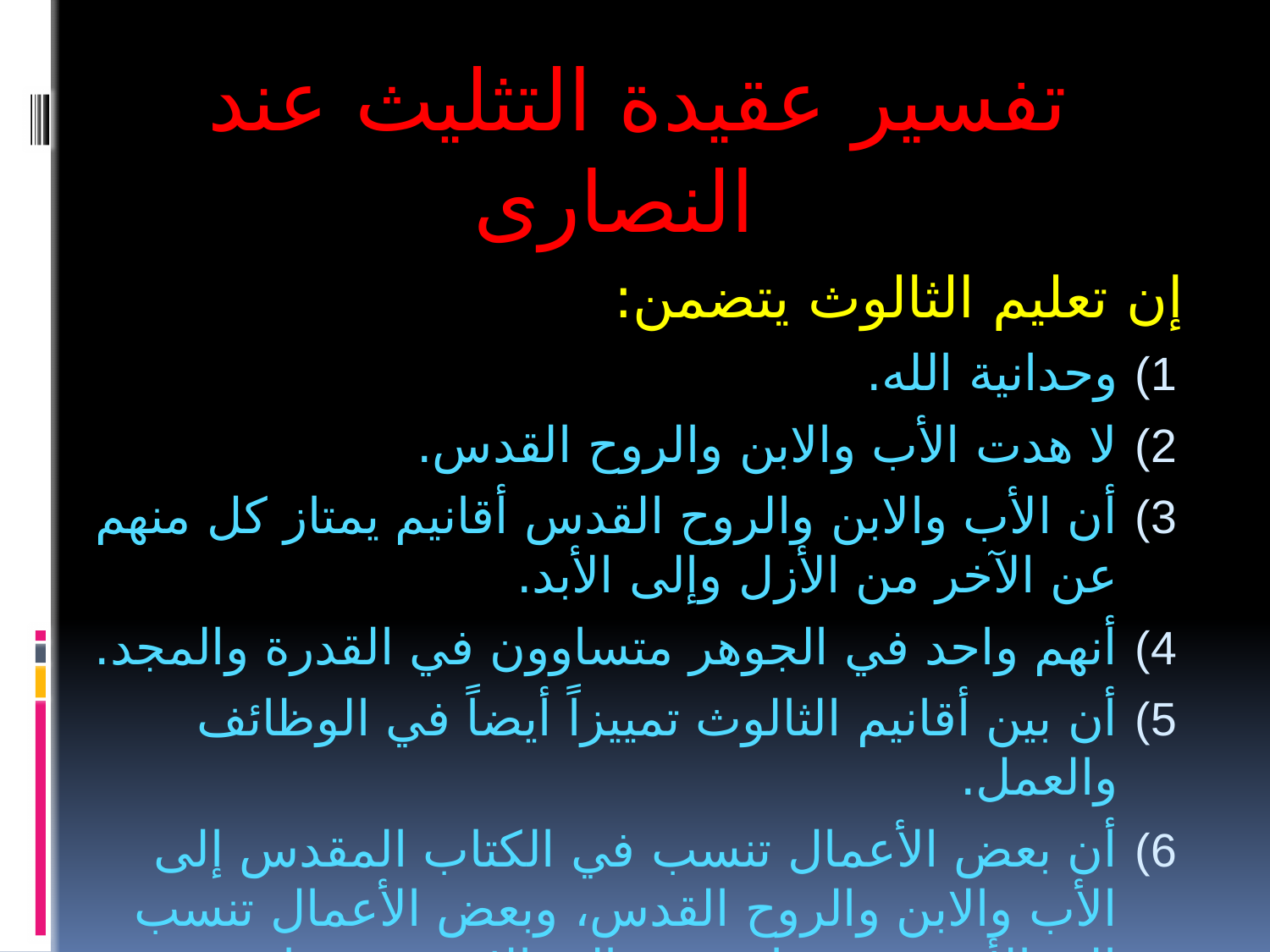

تفسير عقيدة التثليث عند النصارى
إن تعليم الثالوث يتضمن:
وحدانية الله.
لا هدت الأب والابن والروح القدس.
أن الأب والابن والروح القدس أقانيم يمتاز كل منهم عن الآخر من الأزل وإلى الأبد.
أنهم واحد في الجوهر متساوون في القدرة والمجد.
أن بين أقانيم الثالوث تمييزاً أيضاً في الوظائف والعمل.
أن بعض الأعمال تنسب في الكتاب المقدس إلى الأب والابن والروح القدس، وبعض الأعمال تنسب إلى الأب، وبعضها تنسب إلى الابن وبعضها تنسب إلى الروح القدس.